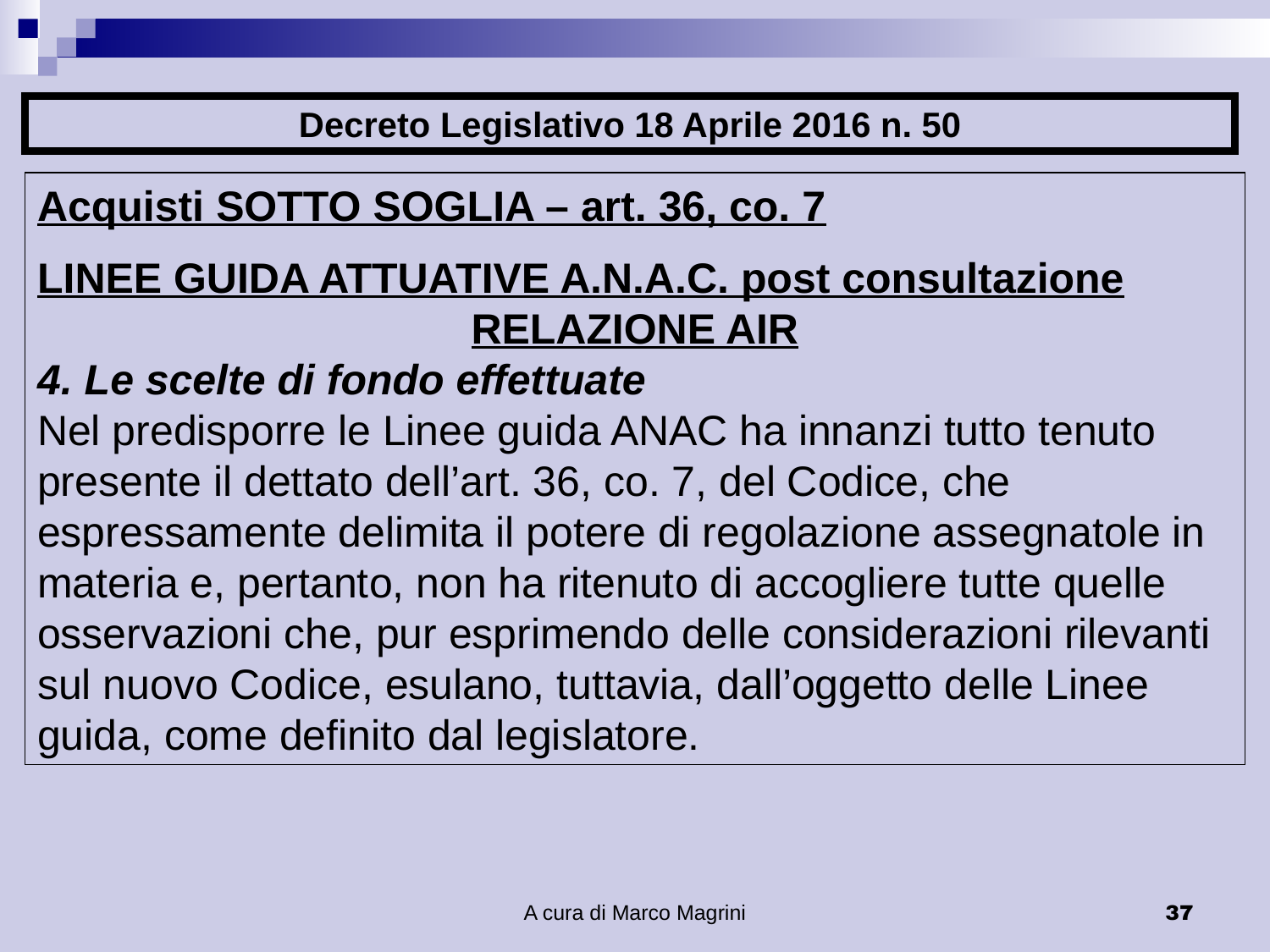

Decreto Legislativo 18 Aprile 2016 n. 50
Acquisti SOTTO SOGLIA – art. 36, co. 7

LINEE GUIDA ATTUATIVE A.N.A.C. post consultazione
RELAZIONE AIR
4. Le scelte di fondo effettuate
Nel predisporre le Linee guida ANAC ha innanzi tutto tenuto presente il dettato dell’art. 36, co. 7, del Codice, che espressamente delimita il potere di regolazione assegnatole in materia e, pertanto, non ha ritenuto di accogliere tutte quelle osservazioni che, pur esprimendo delle considerazioni rilevanti sul nuovo Codice, esulano, tuttavia, dall’oggetto delle Linee guida, come definito dal legislatore.

A cura di Marco Magrini
37